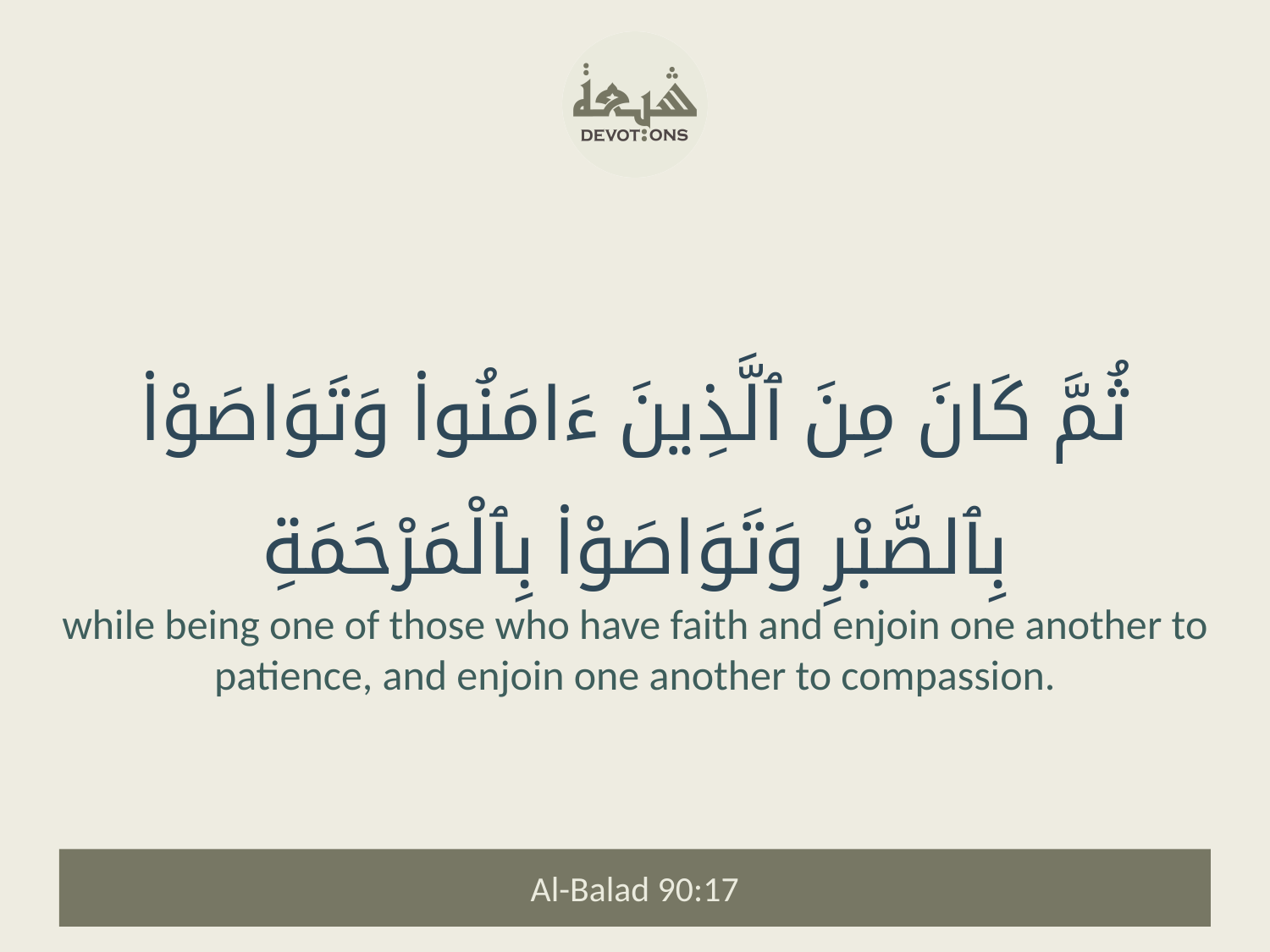

ثُمَّ كَانَ مِنَ ٱلَّذِينَ ءَامَنُوا۟ وَتَوَاصَوْا۟ بِٱلصَّبْرِ وَتَوَاصَوْا۟ بِٱلْمَرْحَمَةِ
while being one of those who have faith and enjoin one another to patience, and enjoin one another to compassion.
Al-Balad 90:17